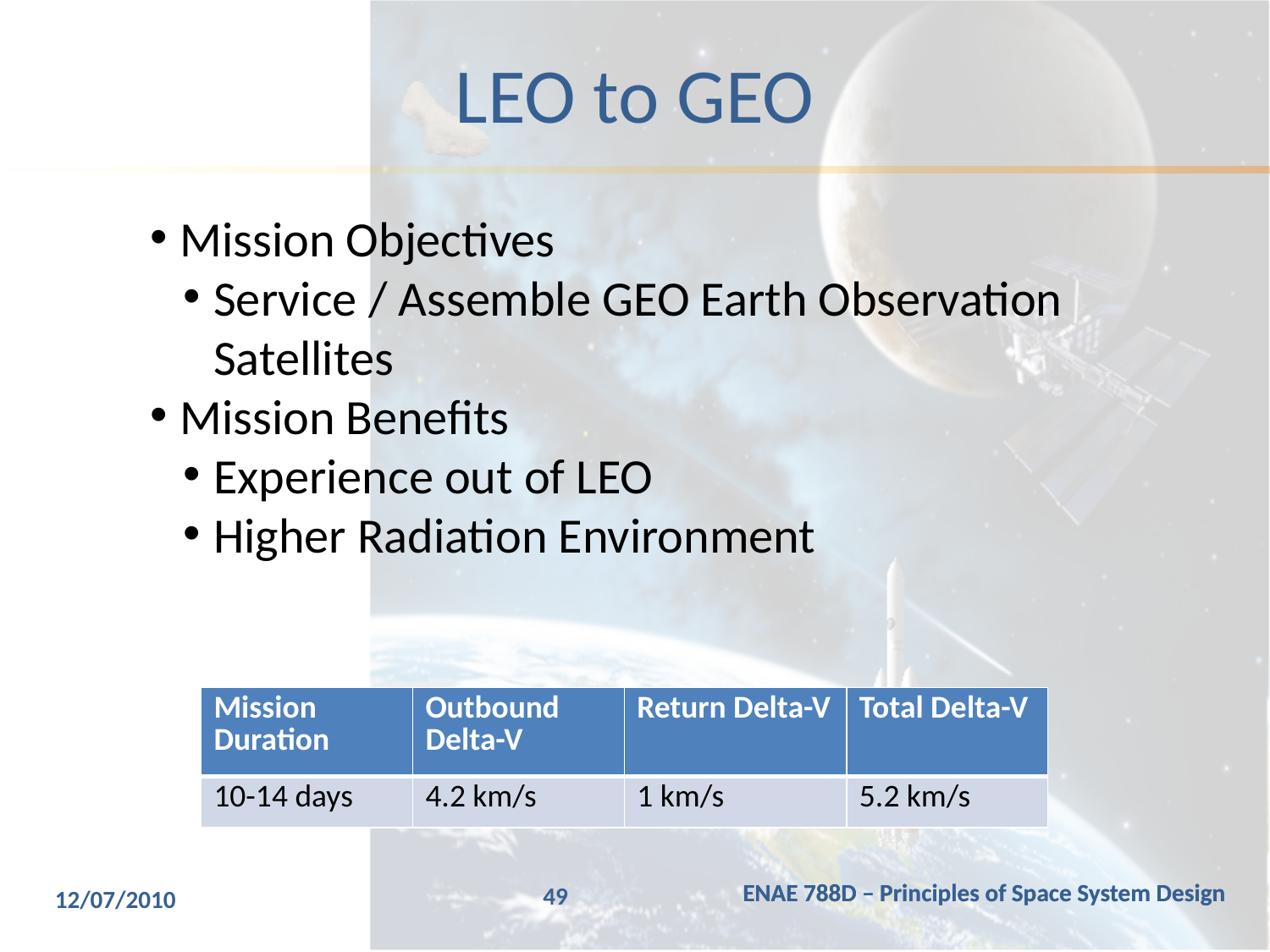

# LEO to GEO
Mission Objectives
Service / Assemble GEO Earth Observation Satellites
Mission Benefits
Experience out of LEO
Higher Radiation Environment
| Mission Duration | Outbound Delta-V | Return Delta-V | Total Delta-V |
| --- | --- | --- | --- |
| 10-14 days | 4.2 km/s | 1 km/s | 5.2 km/s |